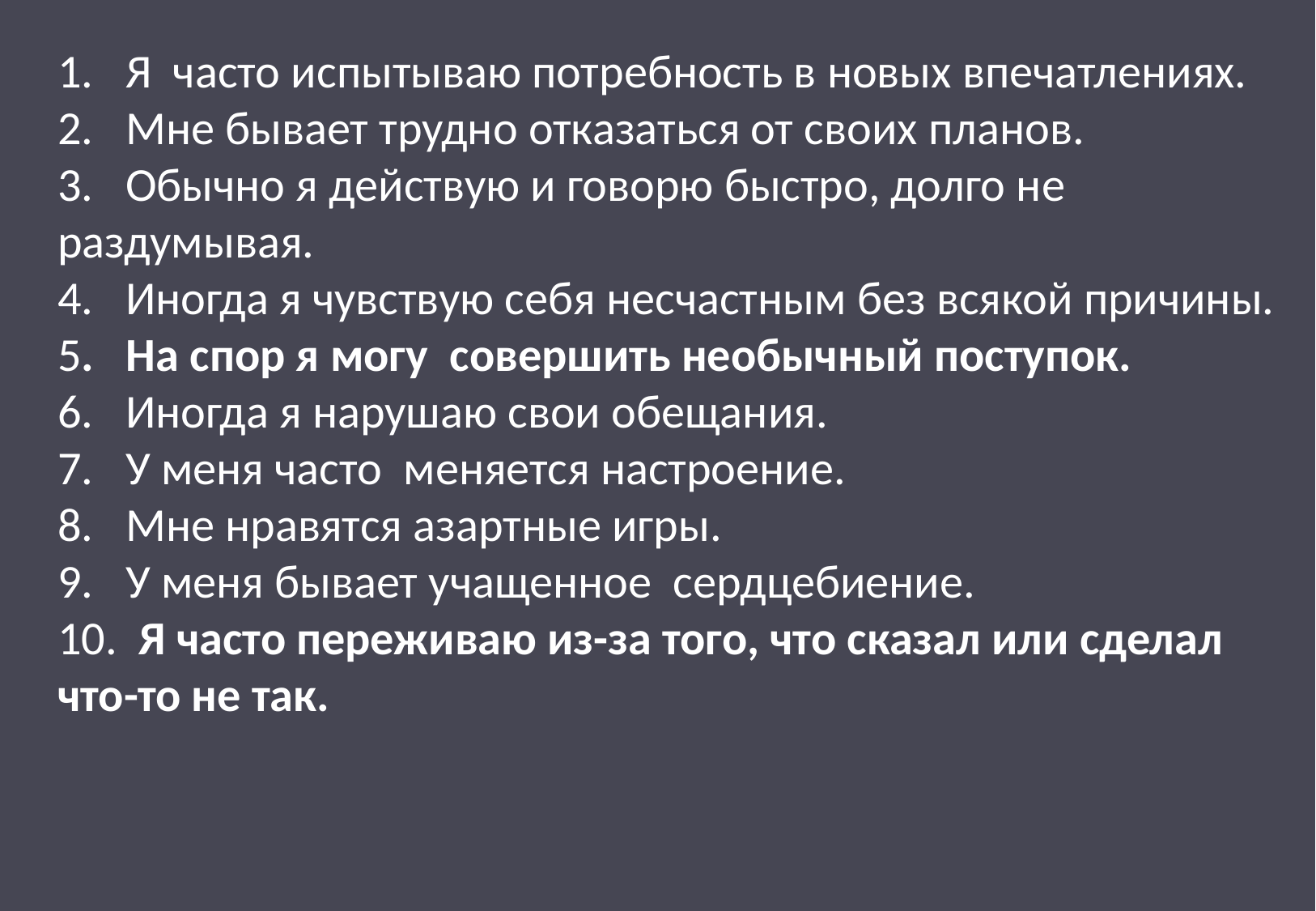

1.   Я  часто испытываю потребность в новых впечатлениях.
2.   Мне бывает трудно отказаться от своих планов.
3.   Обычно я действую и говорю быстро, долго не раздумывая.
4.   Иногда я чувствую себя несчастным без всякой причины.
5.   На спор я могу  совершить необычный поступок.
6.   Иногда я нарушаю свои обещания.
7.   У меня часто  меняется настроение.
8.   Мне нравятся азартные игры.
9.   У меня бывает учащенное  сердцебиение.
10.  Я часто переживаю из-за того, что сказал или сделал что-то не так.